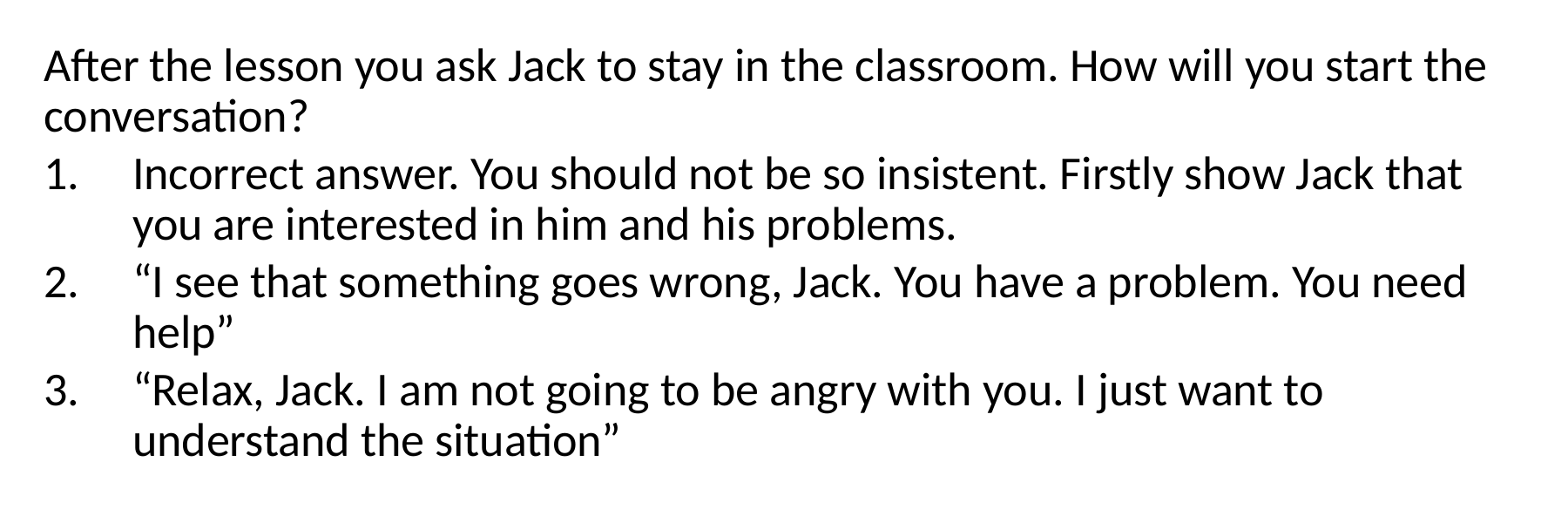

After the lesson you ask Jack to stay in the classroom. How will you start the conversation?
Incorrect answer. You should not be so insistent. Firstly show Jack that you are interested in him and his problems.
“I see that something goes wrong, Jack. You have a problem. You need help”
“Relax, Jack. I am not going to be angry with you. I just want to understand the situation”